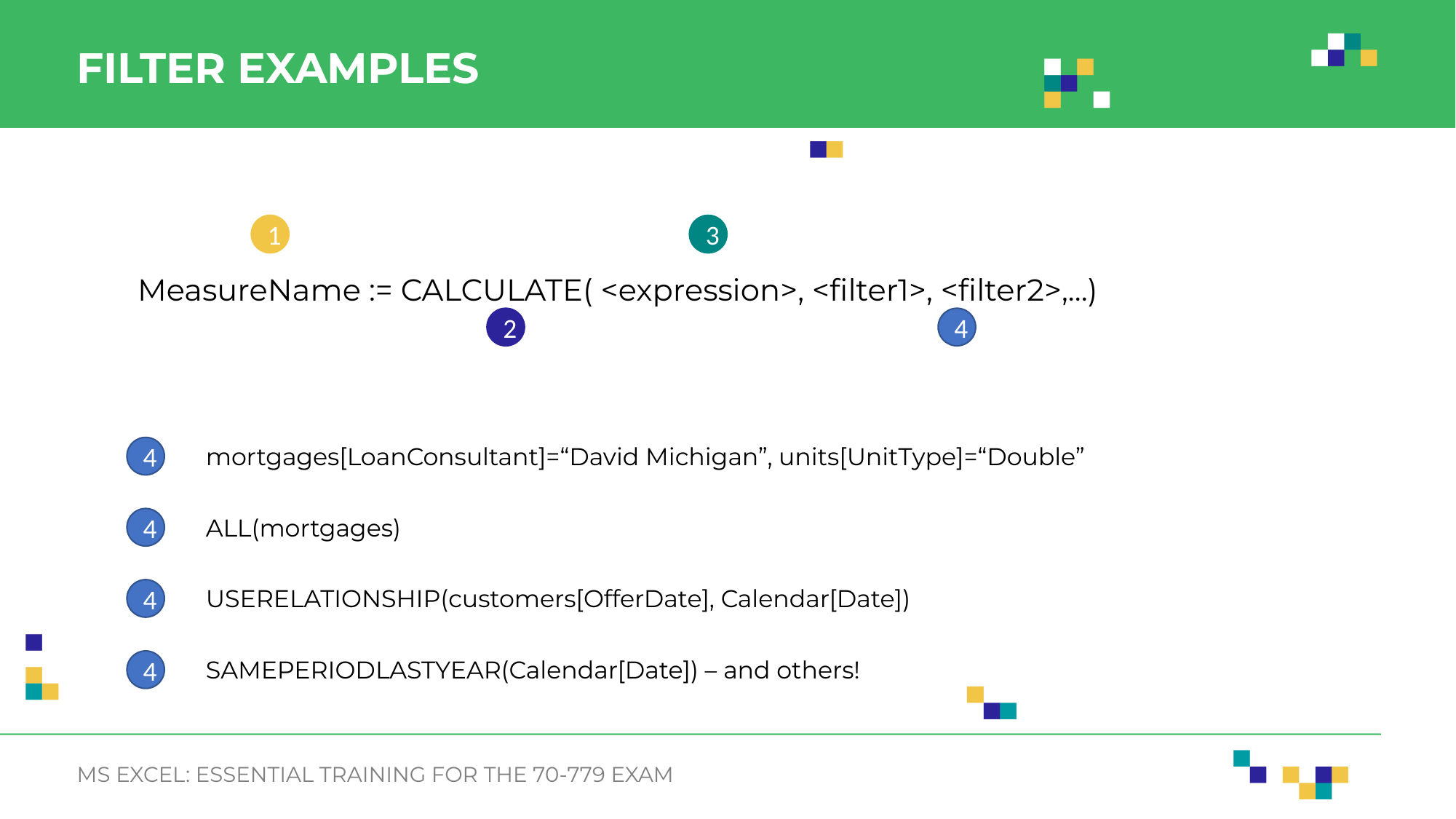

FILTER EXAMPLES
1
3
MeasureName := CALCULATE( <expression>, <filter1>, <filter2>,…)
2
4
mortgages[LoanConsultant]=“David Michigan”, units[UnitType]=“Double”
4
ALL(mortgages)
4
USERELATIONSHIP(customers[OfferDate], Calendar[Date])
4
SAMEPERIODLASTYEAR(Calendar[Date]) – and others!
4
MS EXCEL: ESSENTIAL TRAINING FOR THE 70-779 EXAM